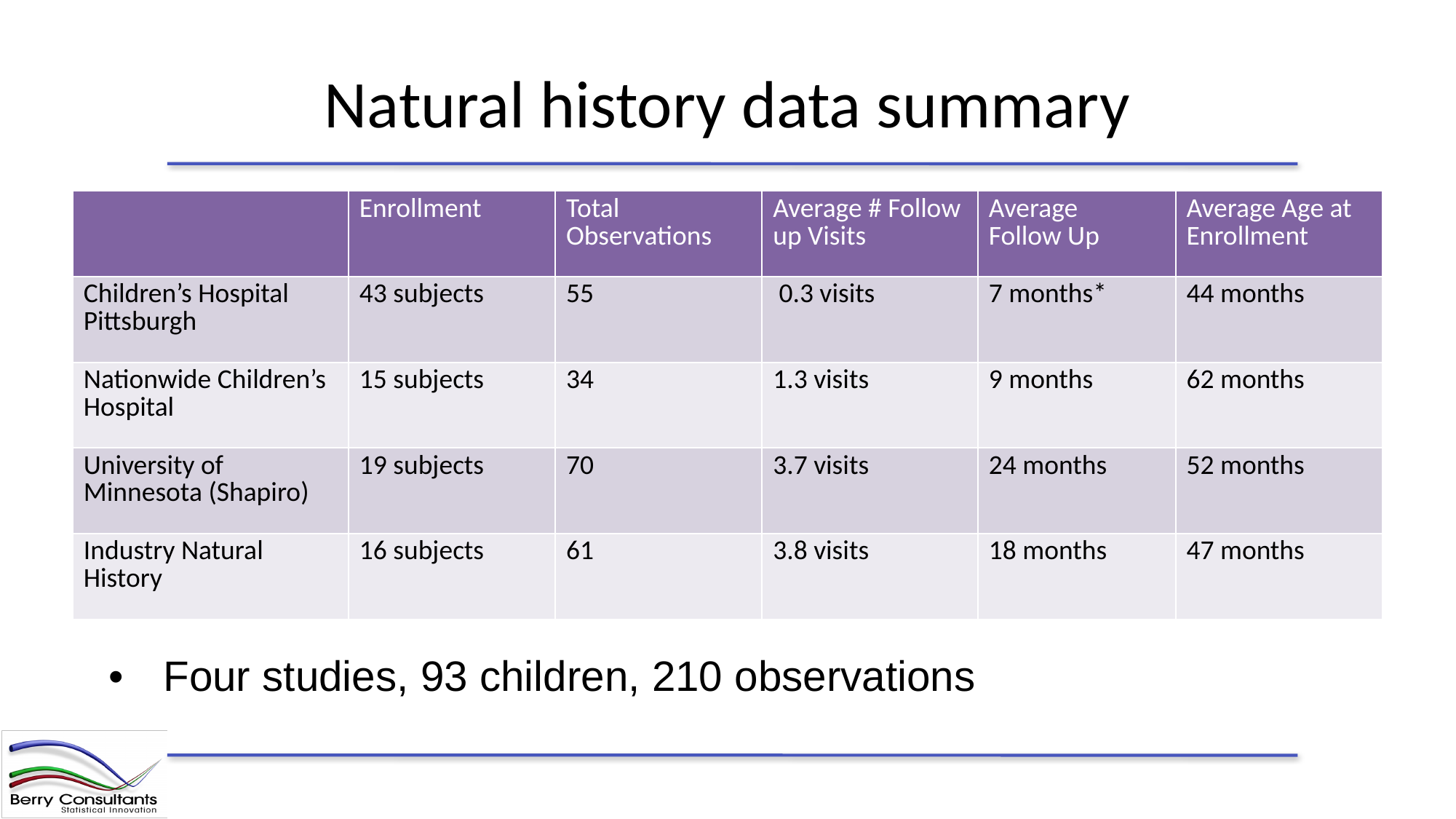

# Natural history data summary
|  | Enrollment | Total Observations | Average # Follow up Visits | Average Follow Up | Average Age at Enrollment |
| --- | --- | --- | --- | --- | --- |
| Children’s Hospital Pittsburgh | 43 subjects | 55 | 0.3 visits | 7 months\* | 44 months |
| Nationwide Children’s Hospital | 15 subjects | 34 | 1.3 visits | 9 months | 62 months |
| University of Minnesota (Shapiro) | 19 subjects | 70 | 3.7 visits | 24 months | 52 months |
| Industry Natural History | 16 subjects | 61 | 3.8 visits | 18 months | 47 months |
Four studies, 93 children, 210 observations